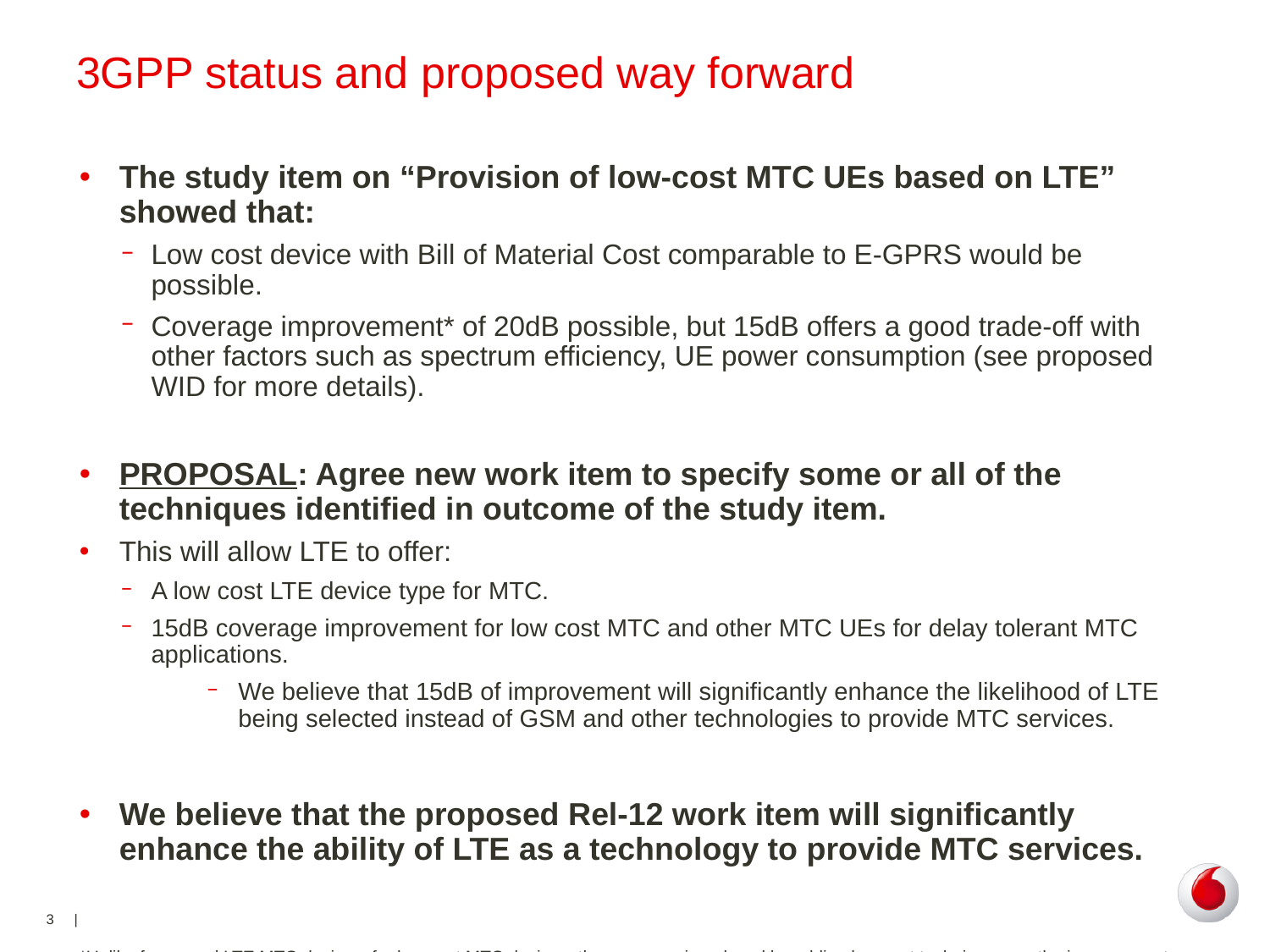

3GPP status and proposed way forward
The study item on “Provision of low-cost MTC UEs based on LTE” showed that:
Low cost device with Bill of Material Cost comparable to E-GPRS would be possible.
Coverage improvement* of 20dB possible, but 15dB offers a good trade-off with other factors such as spectrum efficiency, UE power consumption (see proposed WID for more details).

PROPOSAL: Agree new work item to specify some or all of the techniques identified in outcome of the study item.
This will allow LTE to offer:
A low cost LTE device type for MTC.
15dB coverage improvement for low cost MTC and other MTC UEs for delay tolerant MTC applications.
We believe that 15dB of improvement will significantly enhance the likelihood of LTE being selected instead of GSM and other technologies to provide MTC services.

We believe that the proposed Rel-12 work item will significantly enhance the ability of LTE as a technology to provide MTC services.

*Unlike for normal LTE MTC devices, for low cost MTC devices, the coverage is reduced by adding low cost techniques, so the improvement would be relative to that for those devices.